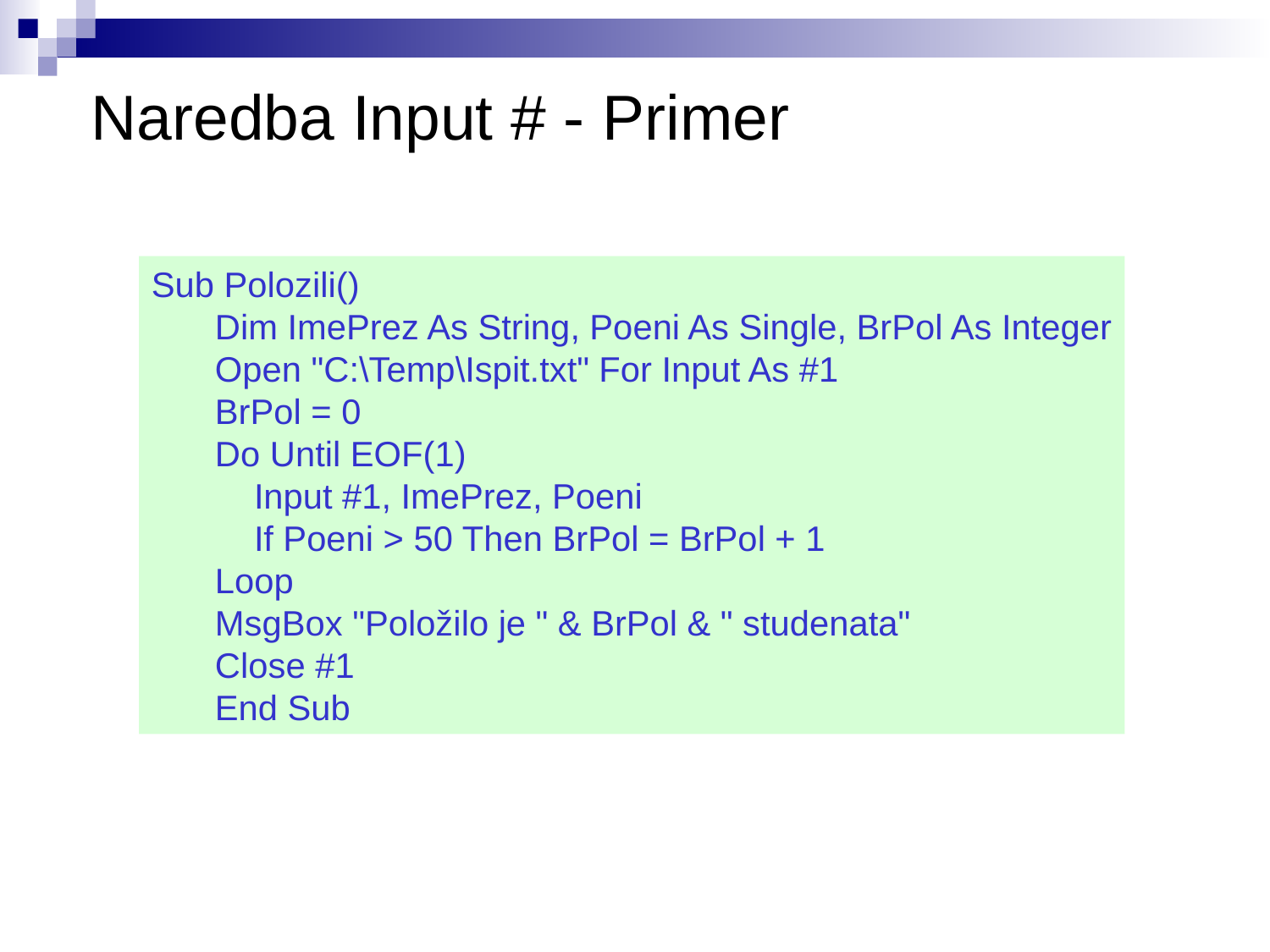

# Naredba Input # - Primer
Sub Polozili()
Dim ImePrez As String, Poeni As Single, BrPol As Integer
Open "C:\Temp\Ispit.txt" For Input As #1
BrPol = 0
Do Until EOF(1)
    Input #1, ImePrez, Poeni
    If Poeni > 50 Then BrPol = BrPol + 1
Loop
MsgBox "Položilo je " & BrPol & " studenata"
Close #1
End Sub